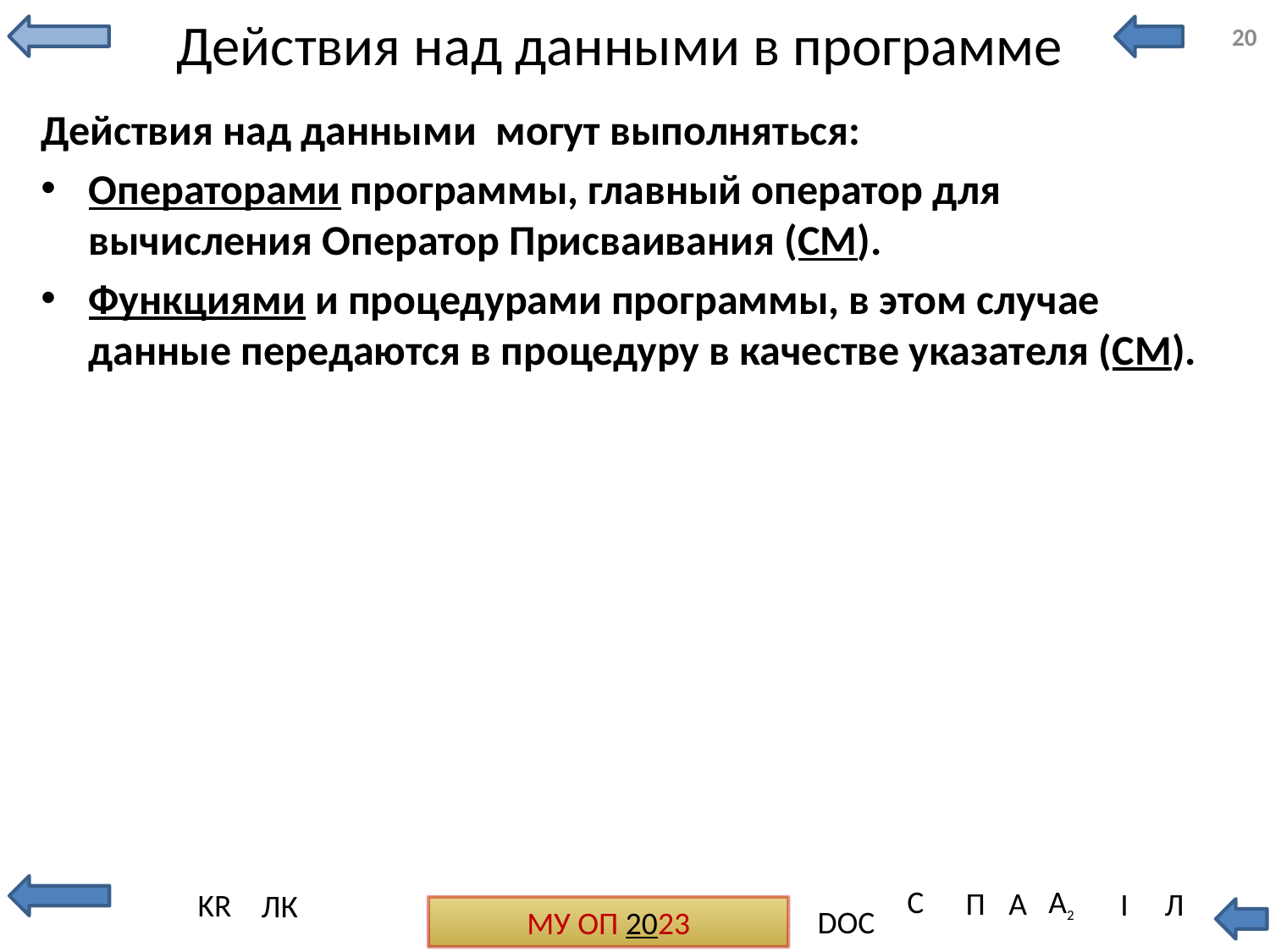

# Действия над данными в программе
20
Действия над данными  могут выполняться:
Операторами программы, главный оператор для вычисления Оператор Присваивания (СМ).
Функциями и процедурами программы, в этом случае данные передаются в процедуру в качестве указателя (СМ).